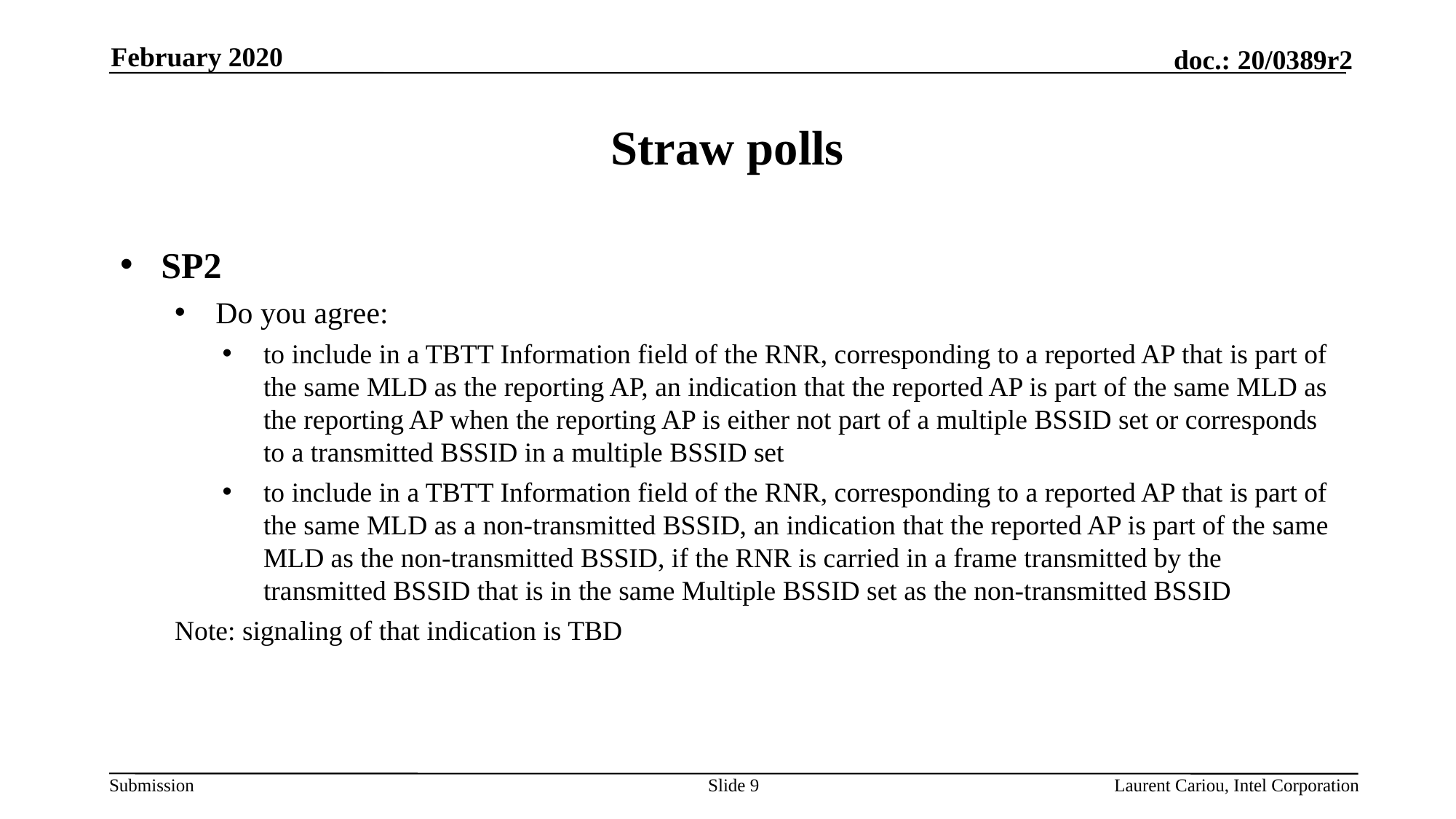

February 2020
# Straw polls
SP2
Do you agree:
to include in a TBTT Information field of the RNR, corresponding to a reported AP that is part of the same MLD as the reporting AP, an indication that the reported AP is part of the same MLD as the reporting AP when the reporting AP is either not part of a multiple BSSID set or corresponds to a transmitted BSSID in a multiple BSSID set
to include in a TBTT Information field of the RNR, corresponding to a reported AP that is part of the same MLD as a non-transmitted BSSID, an indication that the reported AP is part of the same MLD as the non-transmitted BSSID, if the RNR is carried in a frame transmitted by the transmitted BSSID that is in the same Multiple BSSID set as the non-transmitted BSSID
Note: signaling of that indication is TBD

Slide 9
Laurent Cariou, Intel Corporation